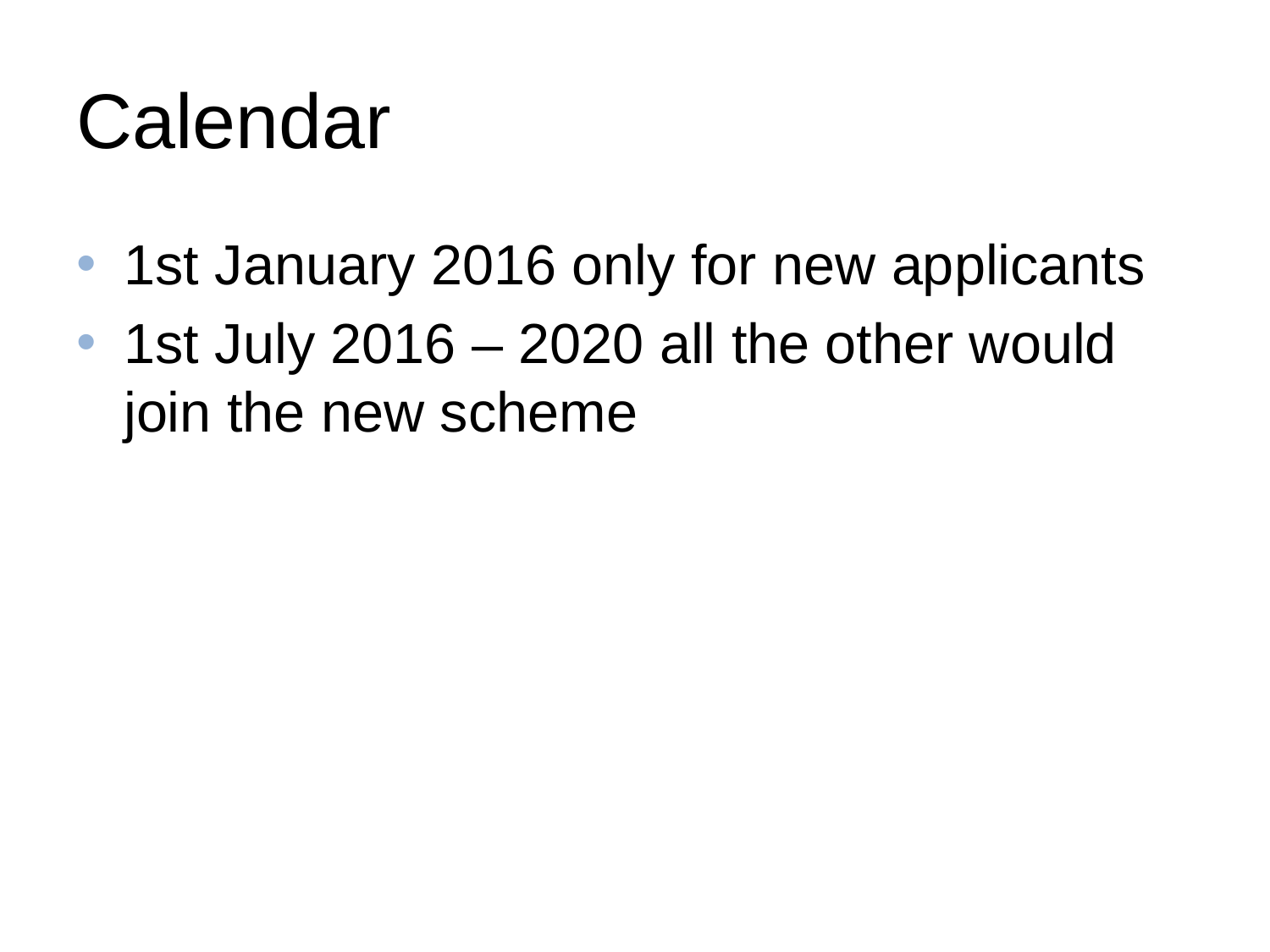

# Calendar
1st January 2016 only for new applicants
1st July 2016 – 2020 all the other would join the new scheme